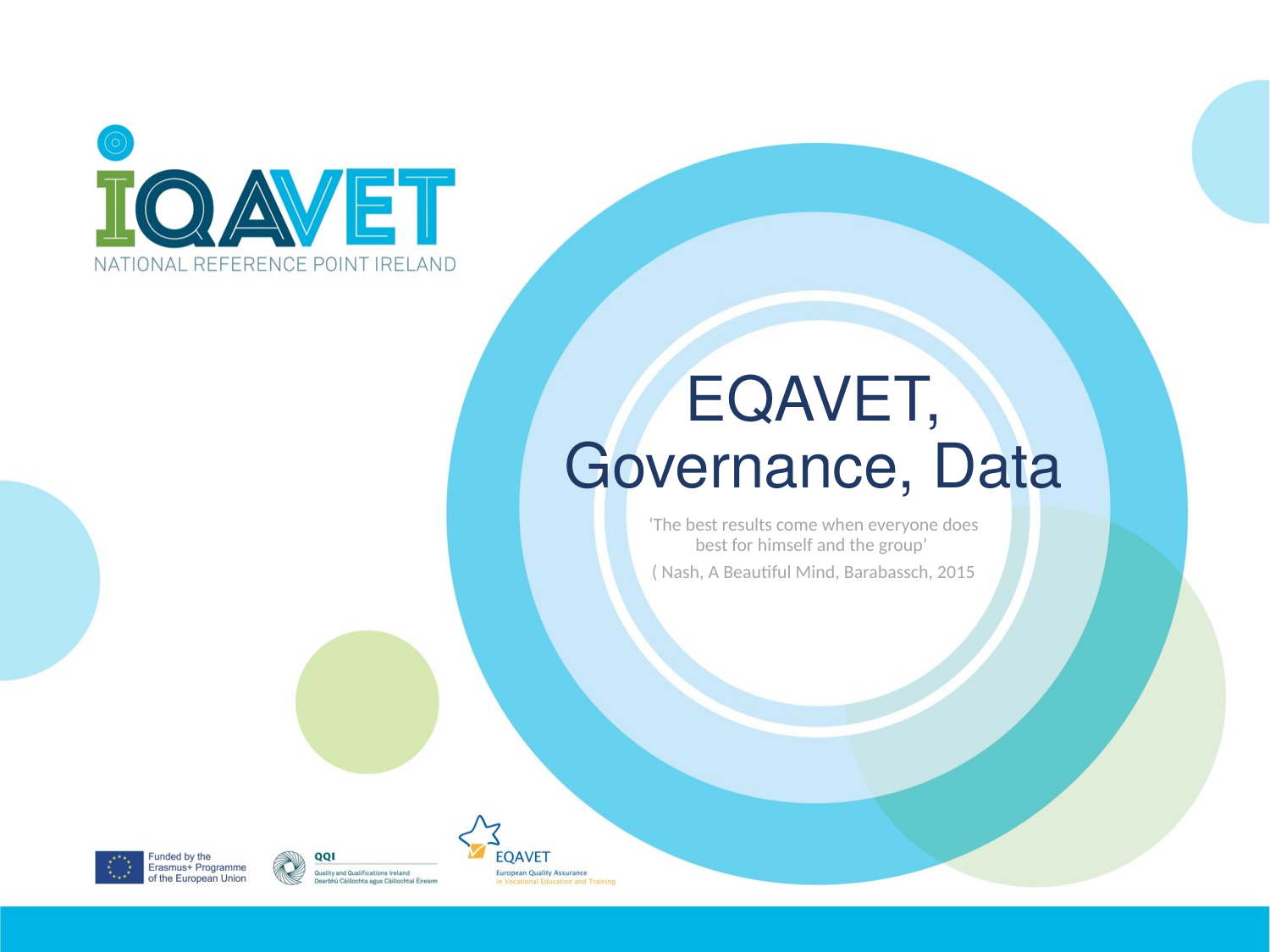

# EQAVET, Governance, Data
‘The best results come when everyone does best for himself and the group’
( Nash, A Beautiful Mind, Barabassch, 2015